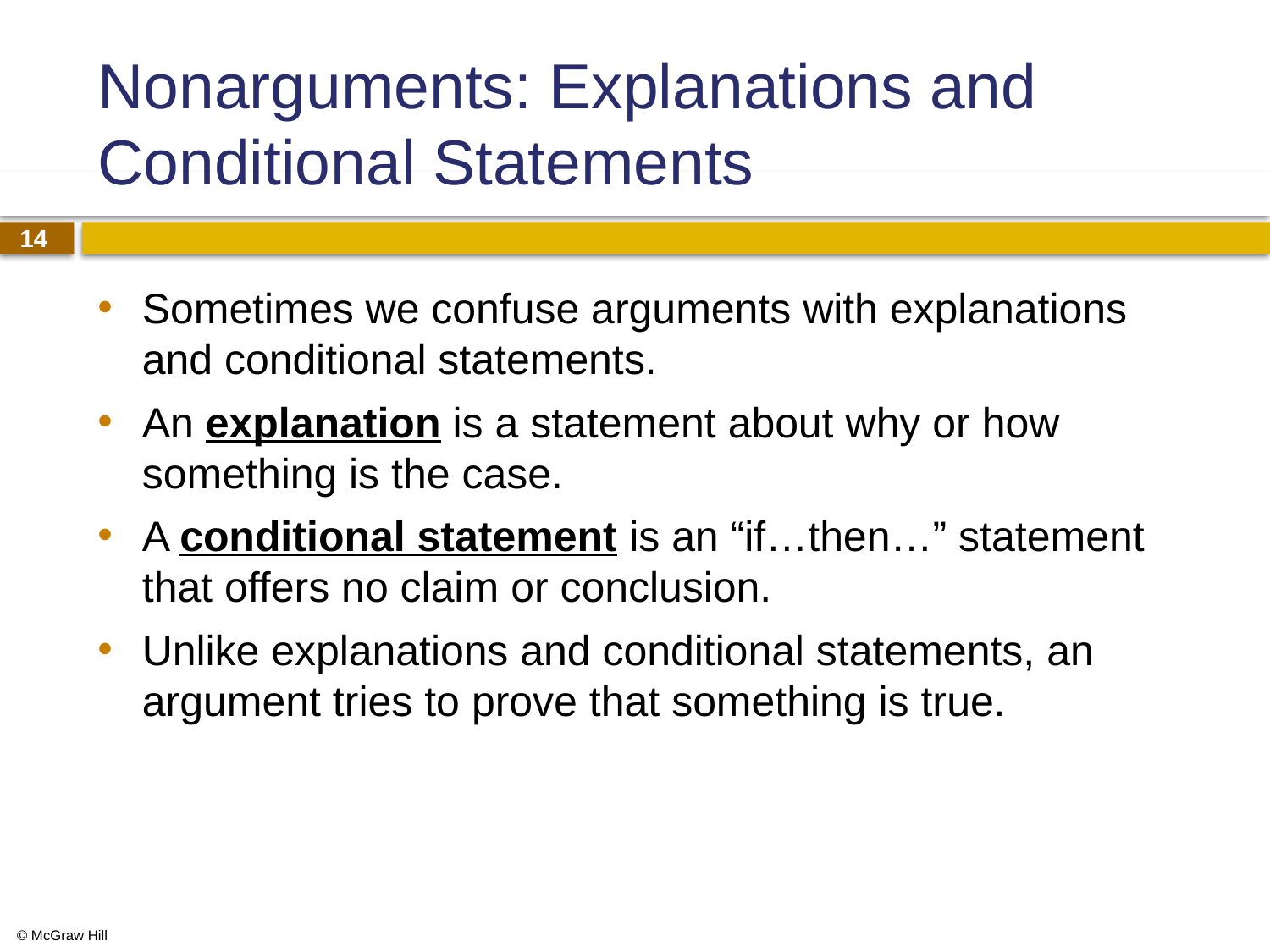

# Nonarguments: Explanations and Conditional Statements
Sometimes we confuse arguments with explanations and conditional statements.
An explanation is a statement about why or how something is the case.
A conditional statement is an “if…then…” statement that offers no claim or conclusion.
Unlike explanations and conditional statements, an argument tries to prove that something is true.